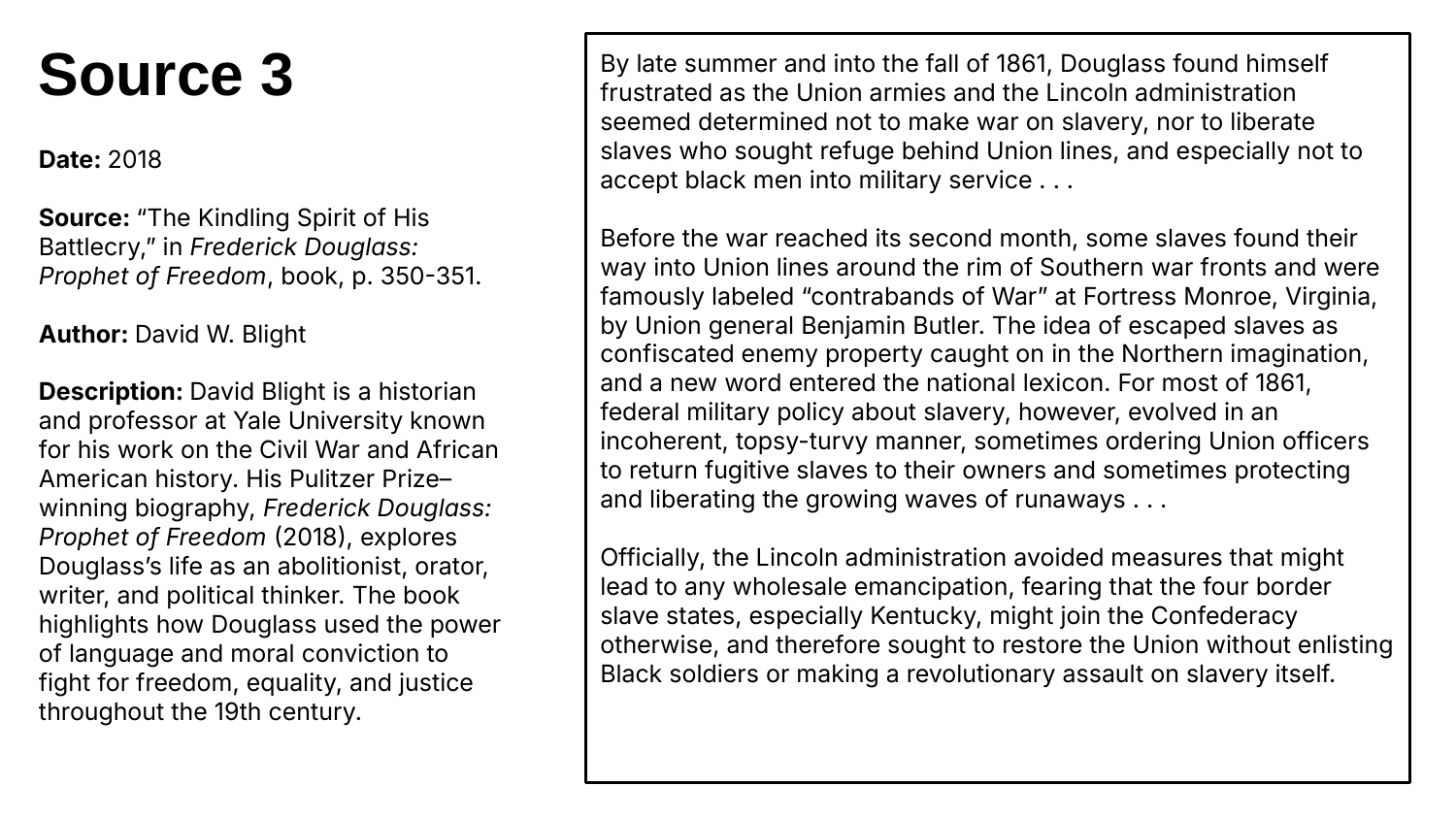

Source 3

Date: 2018

Source: “The Kindling Spirit of His Battlecry,” in Frederick Douglass: Prophet of Freedom, book, p. 350-351.

Author: David W. Blight

Description: David Blight is a historian and professor at Yale University known for his work on the Civil War and African American history. His Pulitzer Prize–winning biography, Frederick Douglass: Prophet of Freedom (2018), explores Douglass’s life as an abolitionist, orator, writer, and political thinker. The book highlights how Douglass used the power of language and moral conviction to fight for freedom, equality, and justice throughout the 19th century.
By late summer and into the fall of 1861, Douglass found himself frustrated as the Union armies and the Lincoln administration seemed determined not to make war on slavery, nor to liberate slaves who sought refuge behind Union lines, and especially not to accept black men into military service . . .

Before the war reached its second month, some slaves found their way into Union lines around the rim of Southern war fronts and were famously labeled “contrabands of War” at Fortress Monroe, Virginia, by Union general Benjamin Butler. The idea of escaped slaves as confiscated enemy property caught on in the Northern imagination, and a new word entered the national lexicon. For most of 1861, federal military policy about slavery, however, evolved in an incoherent, topsy-turvy manner, sometimes ordering Union officers to return fugitive slaves to their owners and sometimes protecting and liberating the growing waves of runaways . . .

Officially, the Lincoln administration avoided measures that might lead to any wholesale emancipation, fearing that the four border slave states, especially Kentucky, might join the Confederacy otherwise, and therefore sought to restore the Union without enlisting Black soldiers or making a revolutionary assault on slavery itself.